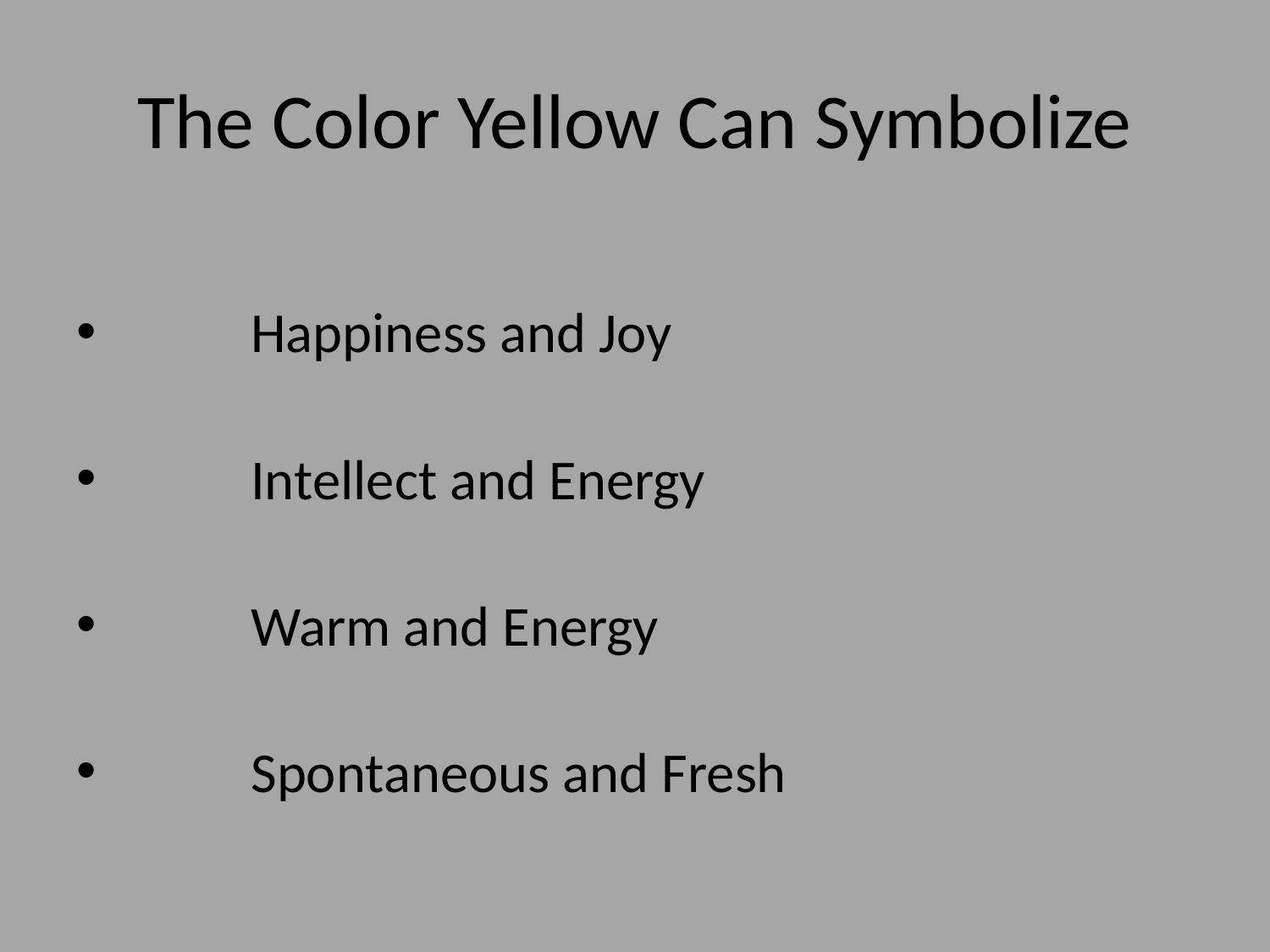

# The Color Yellow Can Symbolize
	Happiness and Joy
	Intellect and Energy
	Warm and Energy
	Spontaneous and Fresh